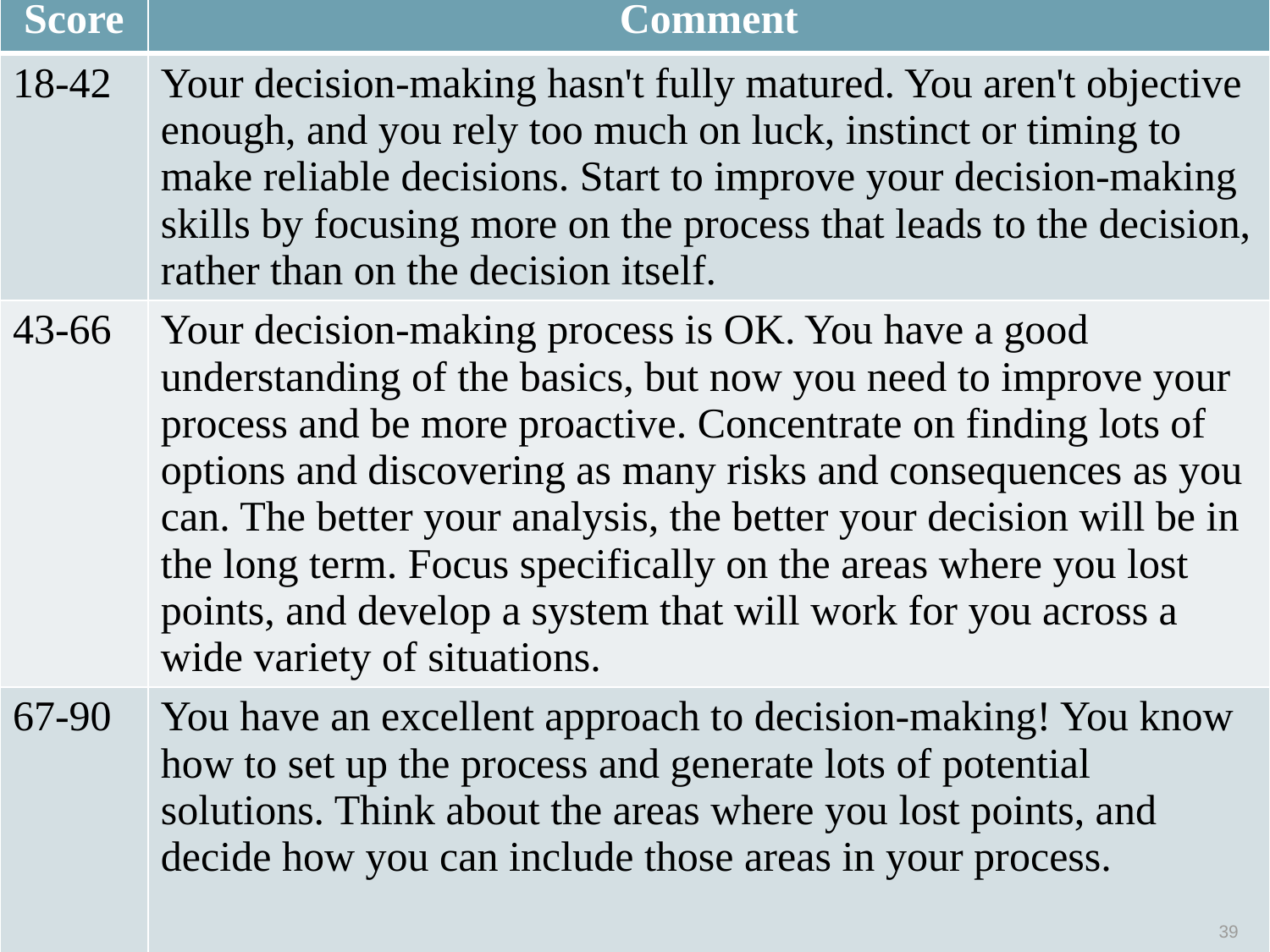

| Score | Comment |
| --- | --- |
| 18-42 | Your decision-making hasn't fully matured. You aren't objective enough, and you rely too much on luck, instinct or timing to make reliable decisions. Start to improve your decision-making skills by focusing more on the process that leads to the decision, rather than on the decision itself. |
| 43-66 | Your decision-making process is OK. You have a good understanding of the basics, but now you need to improve your process and be more proactive. Concentrate on finding lots of options and discovering as many risks and consequences as you can. The better your analysis, the better your decision will be in the long term. Focus specifically on the areas where you lost points, and develop a system that will work for you across a wide variety of situations. |
| 67-90 | You have an excellent approach to decision-making! You know how to set up the process and generate lots of potential solutions. Think about the areas where you lost points, and decide how you can include those areas in your process. |
#
39